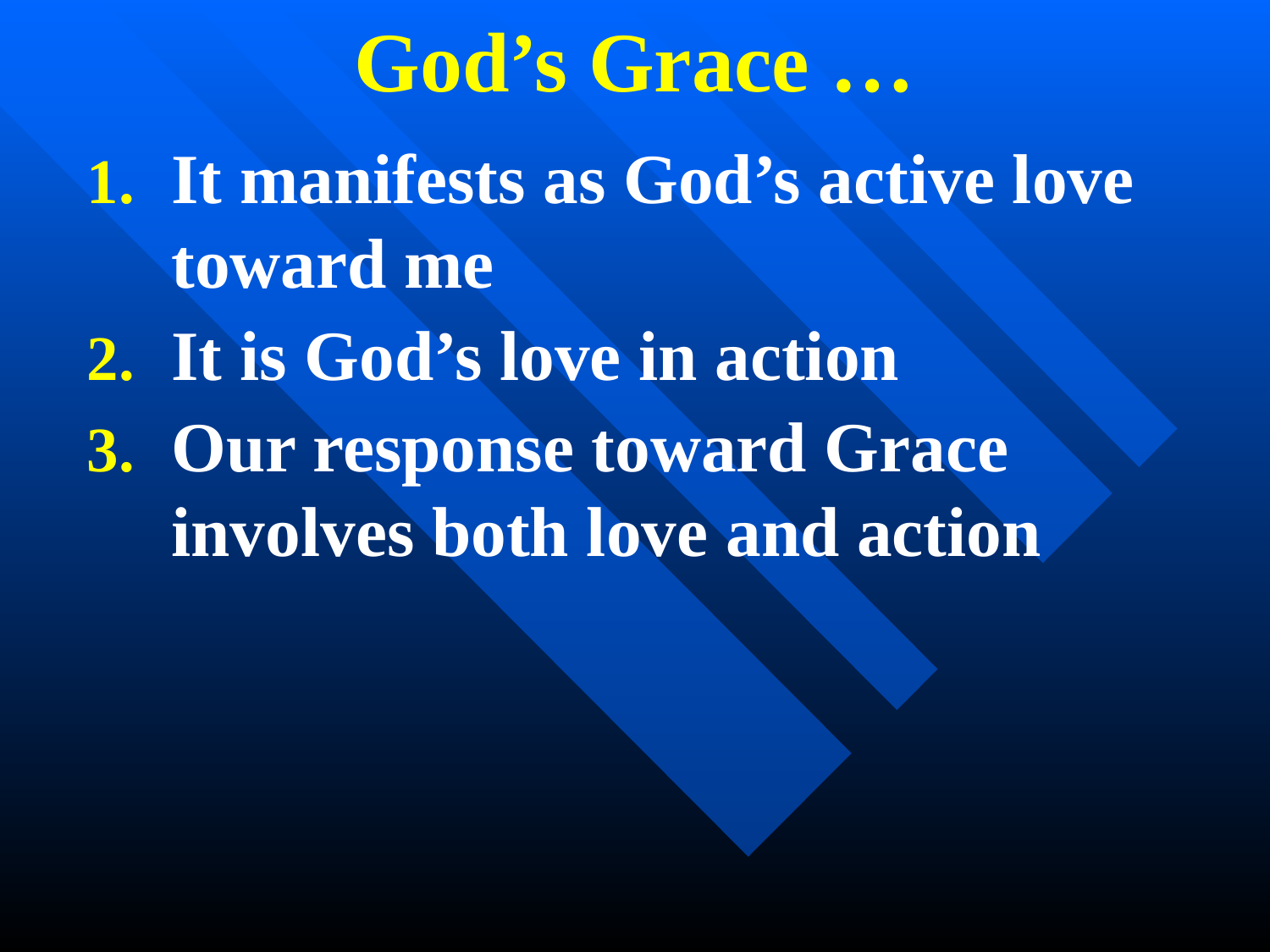

God’s Grace …
It manifests as God’s active love toward me
It is God’s love in action
Our response toward Grace involves both love and action